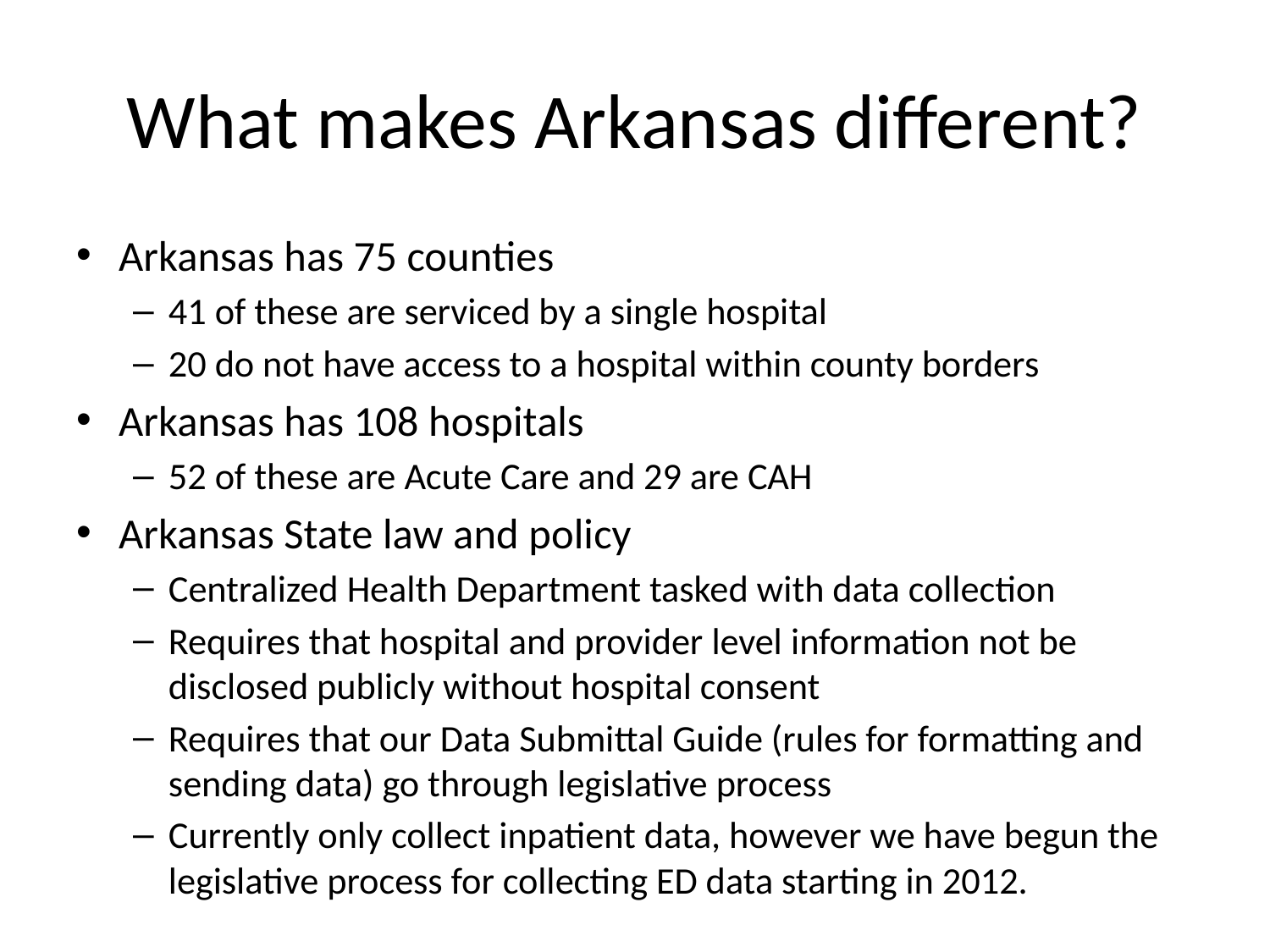

# What makes Arkansas different?
Arkansas has 75 counties
41 of these are serviced by a single hospital
20 do not have access to a hospital within county borders
Arkansas has 108 hospitals
52 of these are Acute Care and 29 are CAH
Arkansas State law and policy
Centralized Health Department tasked with data collection
Requires that hospital and provider level information not be disclosed publicly without hospital consent
Requires that our Data Submittal Guide (rules for formatting and sending data) go through legislative process
Currently only collect inpatient data, however we have begun the legislative process for collecting ED data starting in 2012.